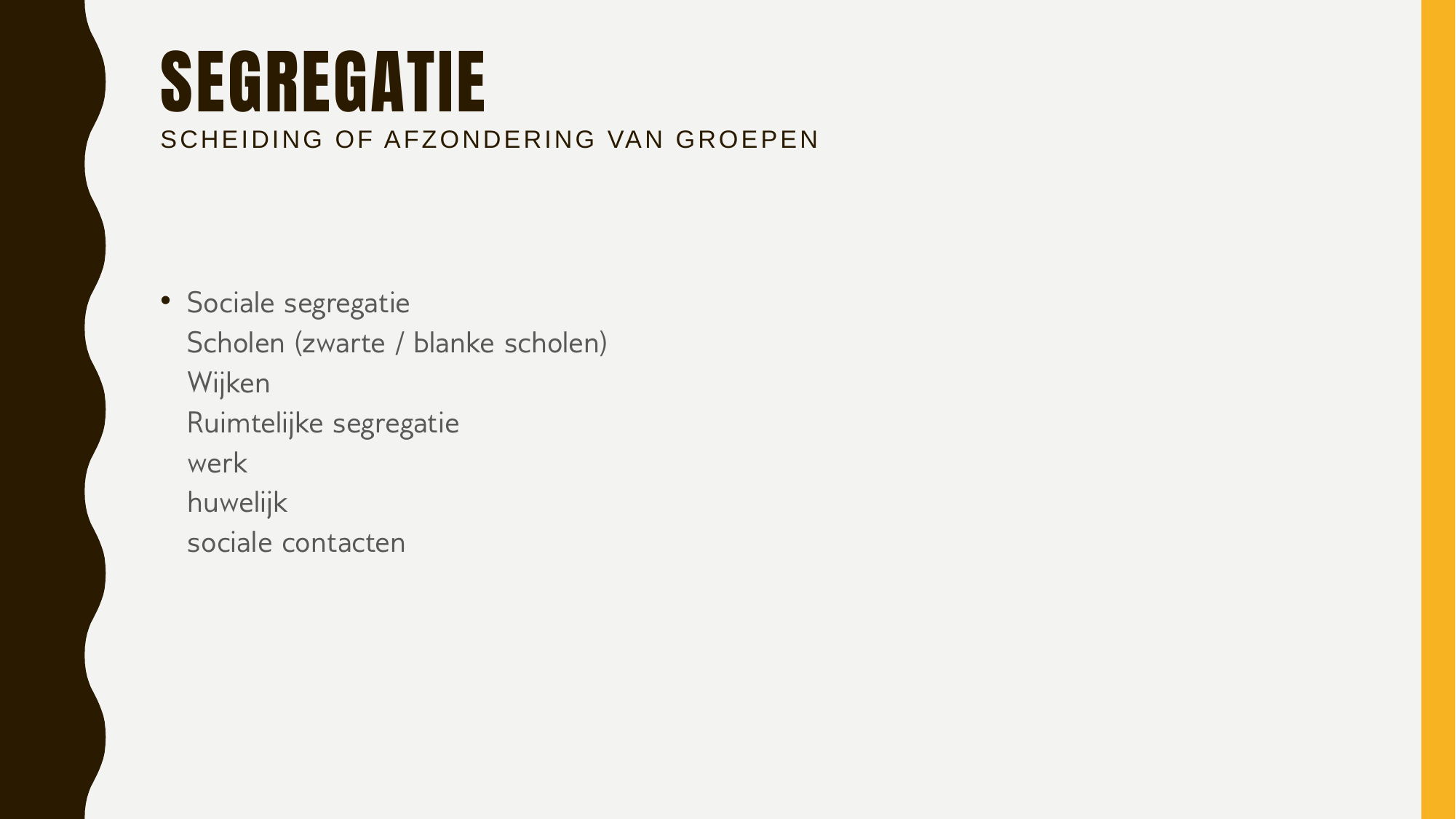

# Segregatie Scheiding of afzondering van groepen
Sociale segregatie
Scholen (zwarte / blanke scholen)
Wijken
Ruimtelijke segregatie
werk
huwelijk
sociale contacten